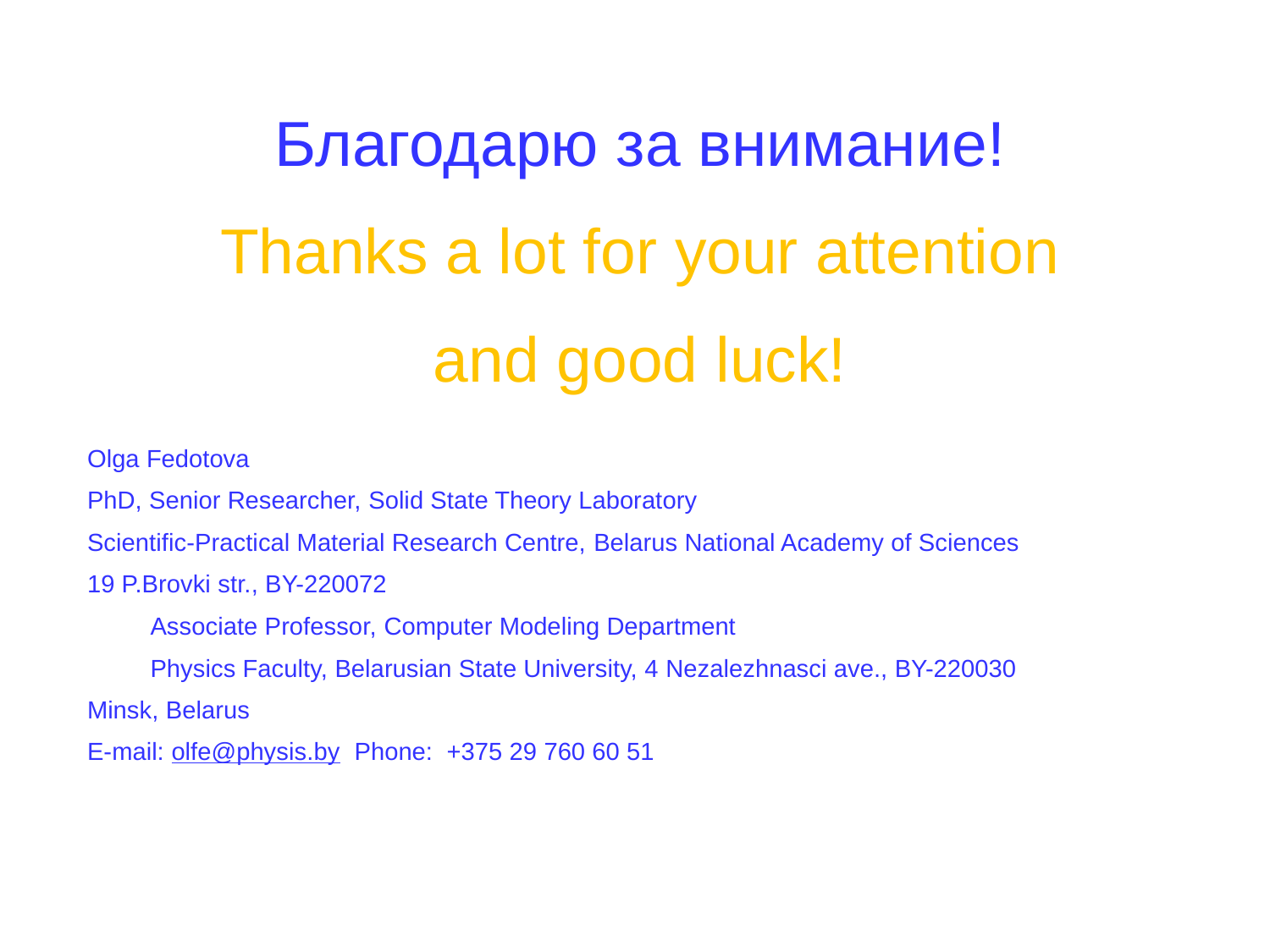

Благодарю за внимание!
Thanks a lot for your attention
and good luck!

Olga Fedotova
PhD, Senior Researcher, Solid State Theory Laboratory
Scientific-Practical Material Research Centre, Belarus National Academy of Sciences
19 P.Brovki str., BY-220072
         Associate Professor, Computer Modeling Department
         Physics Faculty, Belarusian State University, 4 Nezalezhnasci ave., BY-220030
Minsk, Belarus
E-mail: olfe@physis.by  Phone:  +375 29 760 60 51